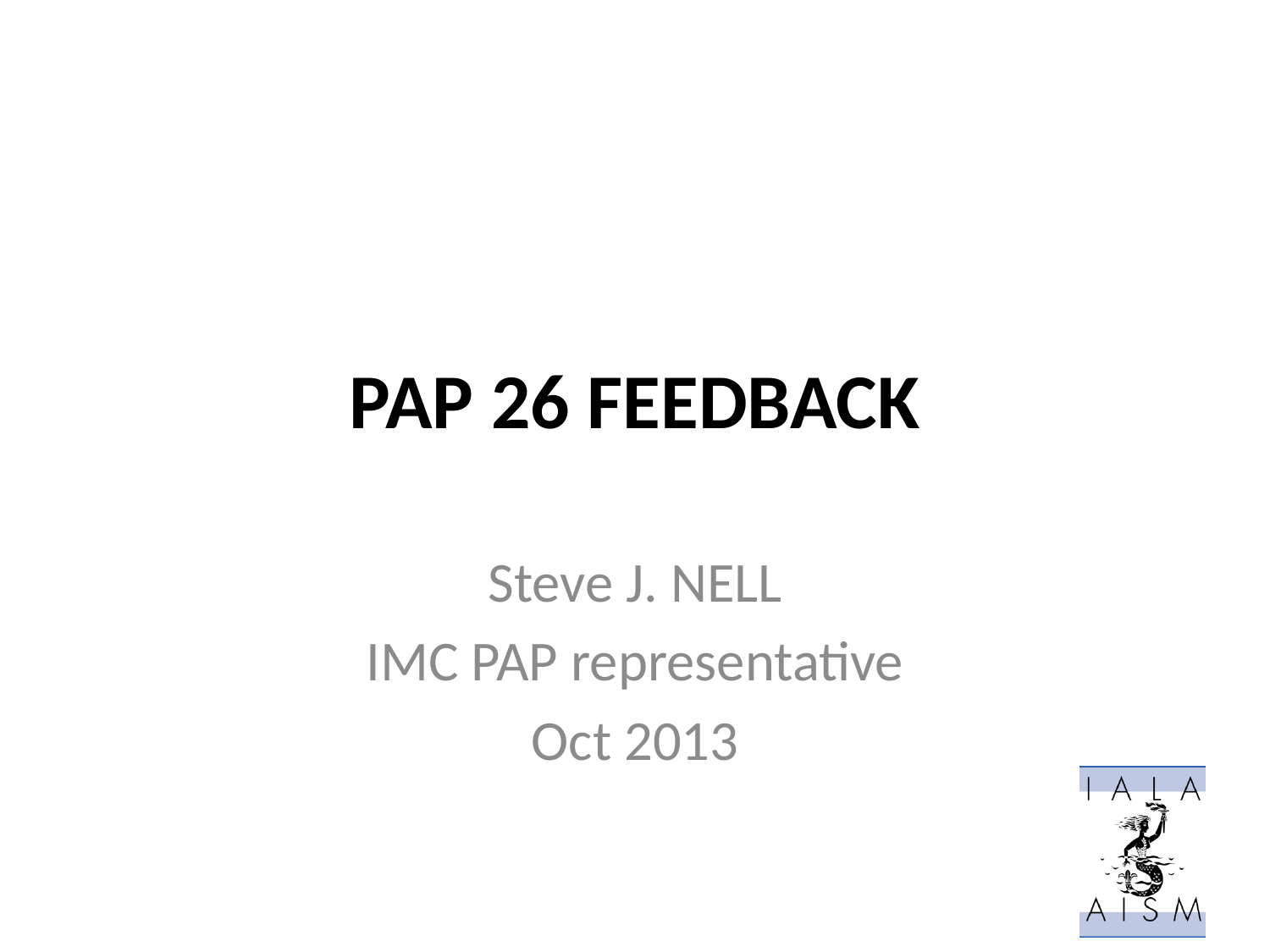

# PAP 26 FEEDBACK
Steve J. NELL
IMC PAP representative
Oct 2013